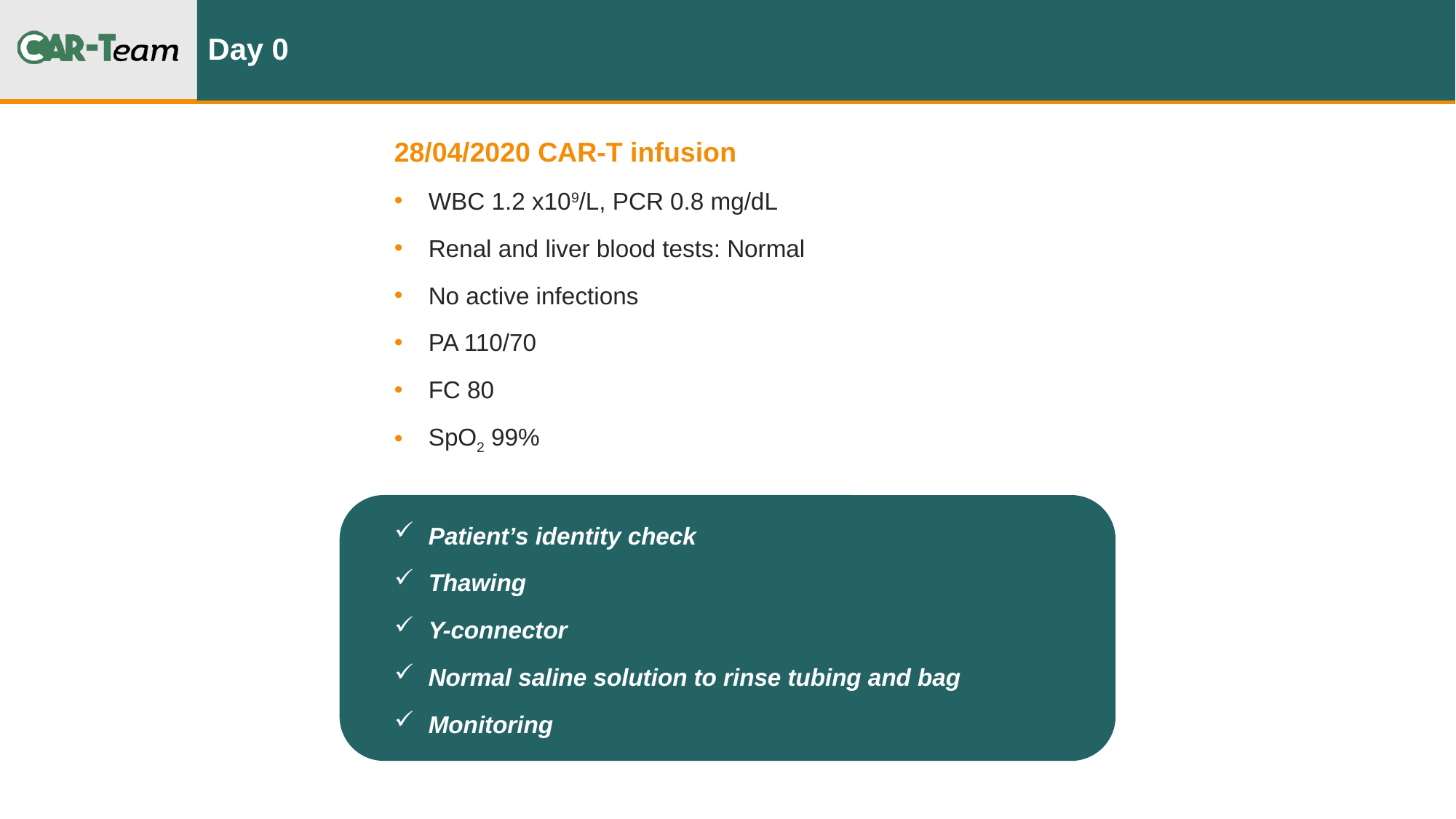

# Day 0
28/04/2020 CAR-T infusion
WBC 1.2 x109/L, PCR 0.8 mg/dL
Renal and liver blood tests: Normal
No active infections
PA 110/70
FC 80
SpO2 99%

Patient’s identity check
Thawing
Y-connector
Normal saline solution to rinse tubing and bag
Monitoring